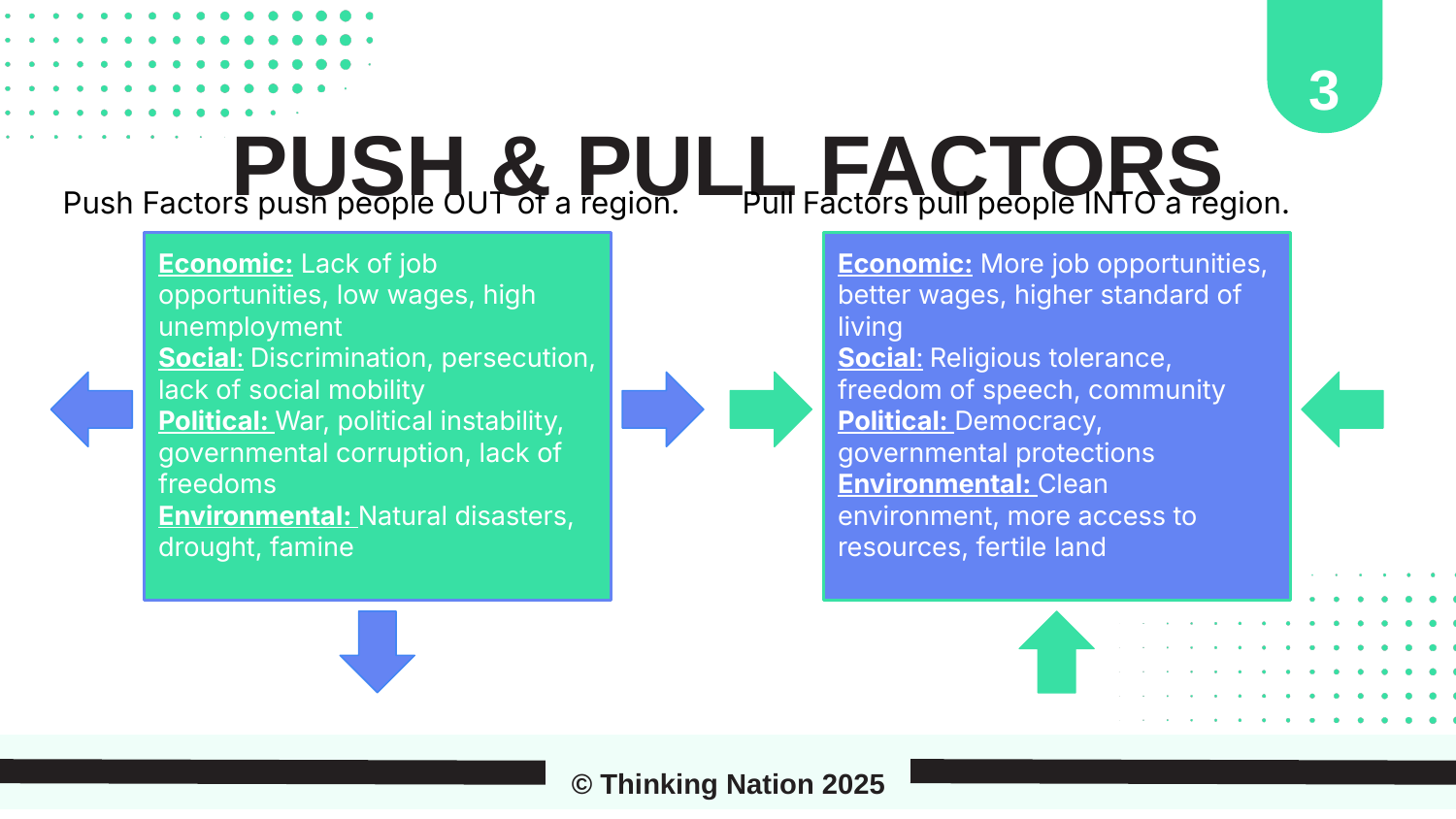

3
PUSH & PULL FACTORS
Push Factors push people OUT of a region.
Pull Factors pull people INTO a region.
Economic: Lack of job opportunities, low wages, high unemployment
Social: Discrimination, persecution, lack of social mobility
Political: War, political instability, governmental corruption, lack of freedoms
Environmental: Natural disasters, drought, famine
Economic: More job opportunities, better wages, higher standard of living
Social: Religious tolerance, freedom of speech, community
Political: Democracy, governmental protections
Environmental: Clean environment, more access to resources, fertile land

© Thinking Nation 2025